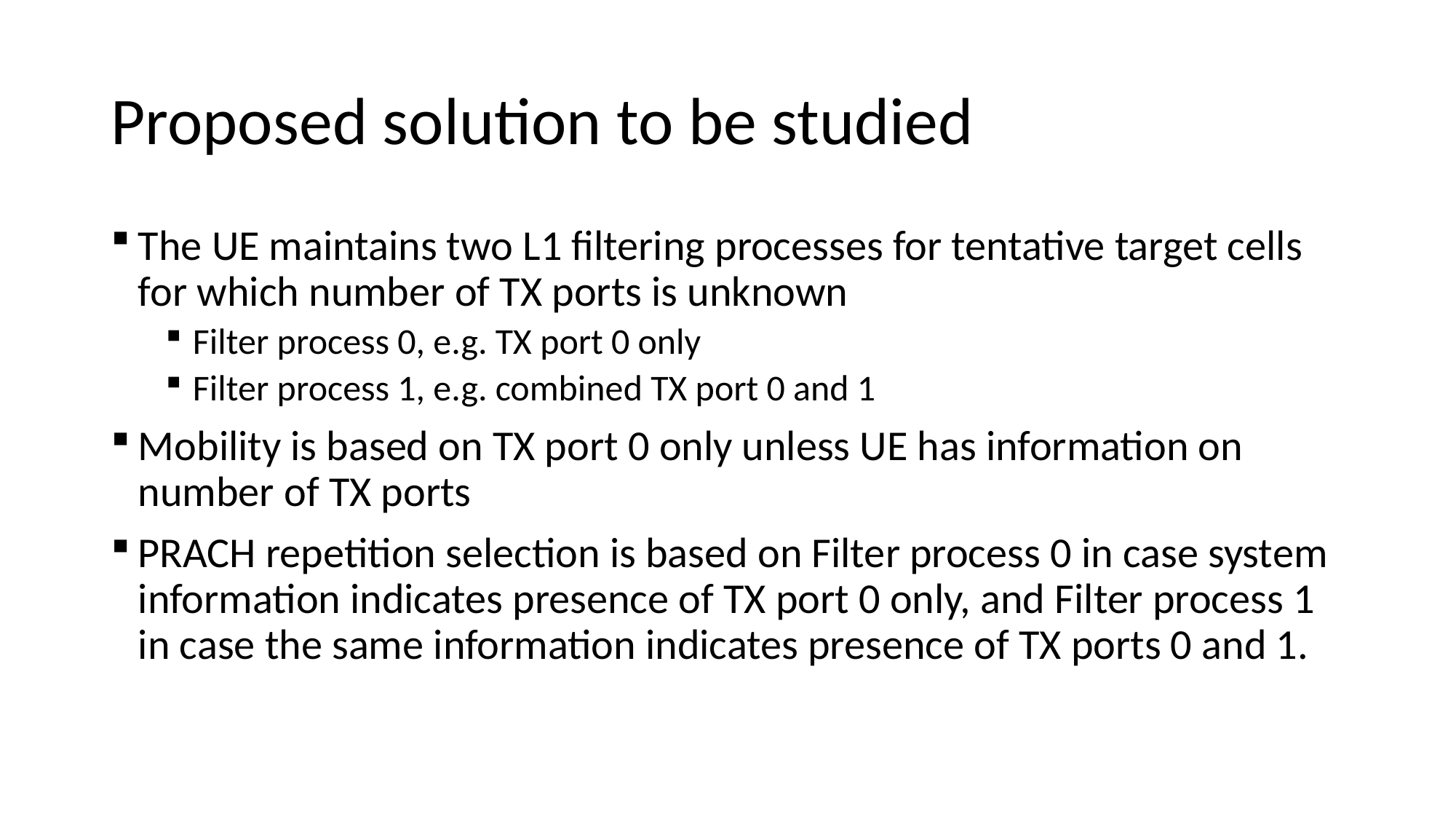

# Proposed solution to be studied
The UE maintains two L1 filtering processes for tentative target cells for which number of TX ports is unknown
Filter process 0, e.g. TX port 0 only
Filter process 1, e.g. combined TX port 0 and 1
Mobility is based on TX port 0 only unless UE has information on number of TX ports
PRACH repetition selection is based on Filter process 0 in case system information indicates presence of TX port 0 only, and Filter process 1 in case the same information indicates presence of TX ports 0 and 1.